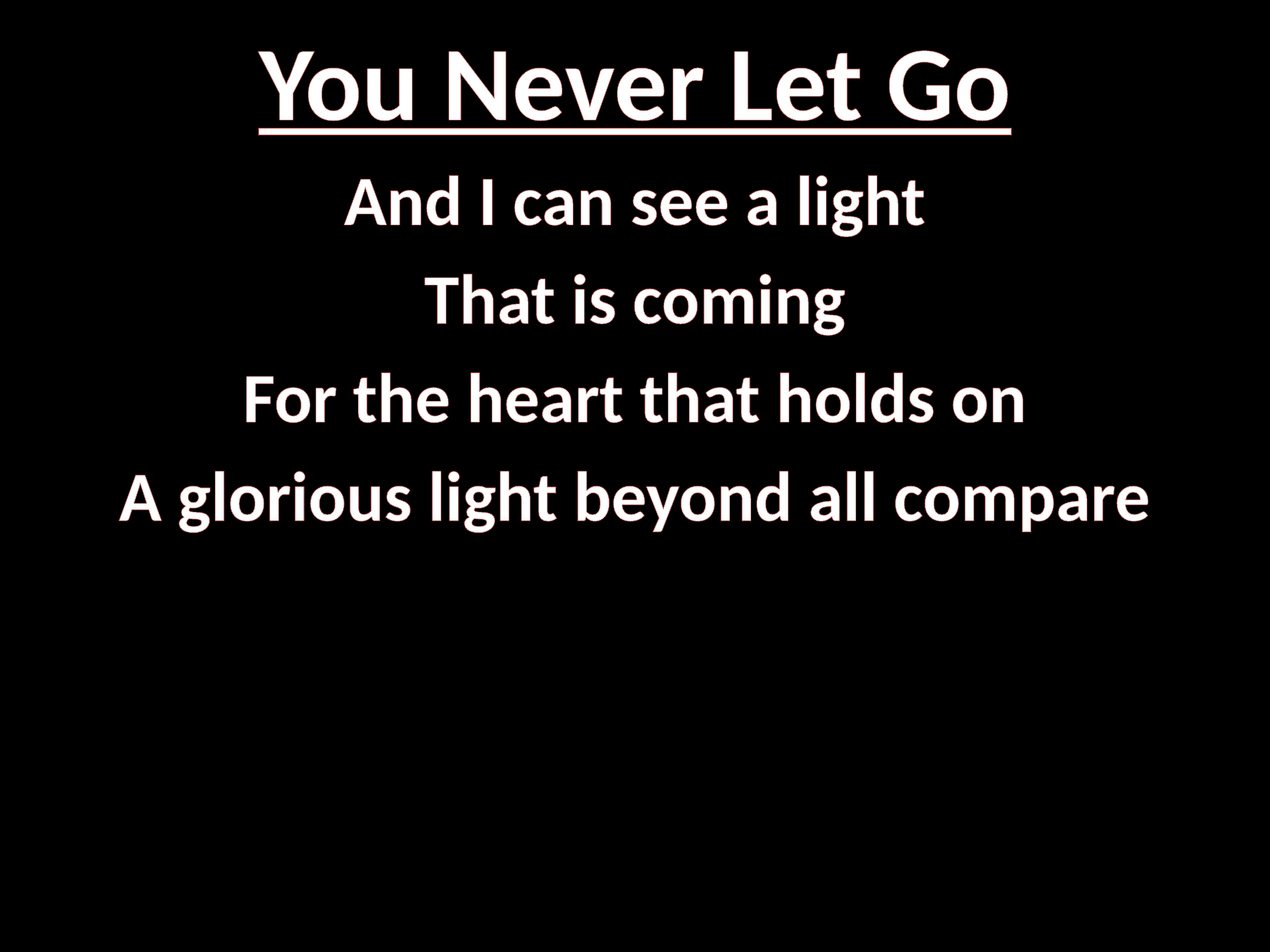

# You Never Let Go
And I can see a light
That is coming
For the heart that holds on
A glorious light beyond all compare